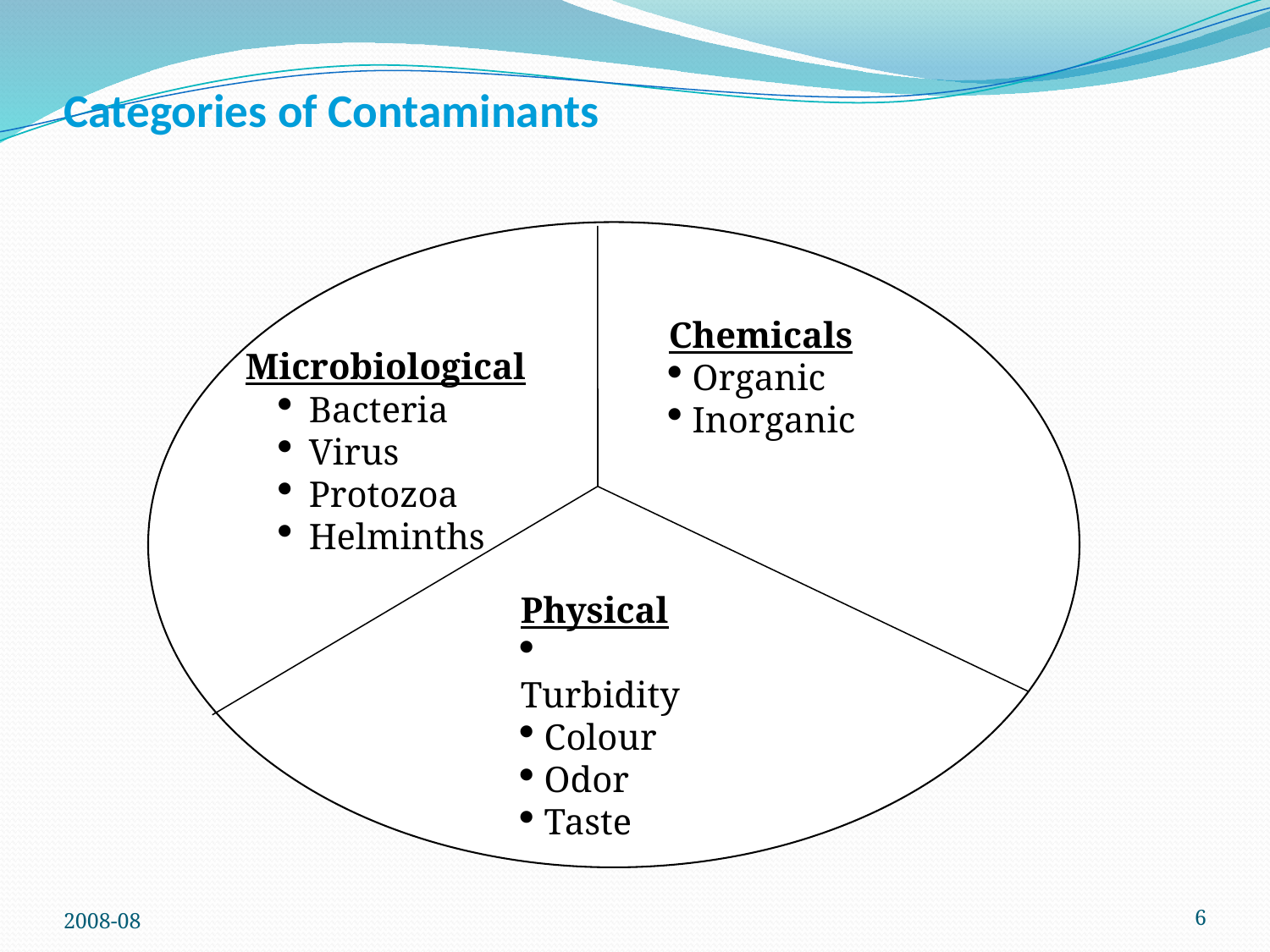

# Categories of Contaminants

Chemicals
 Organic
 Inorganic
Microbiological
Bacteria
Virus
Protozoa
Helminths

Physical
 Turbidity
 Colour
 Odor
 Taste
2008-08
6